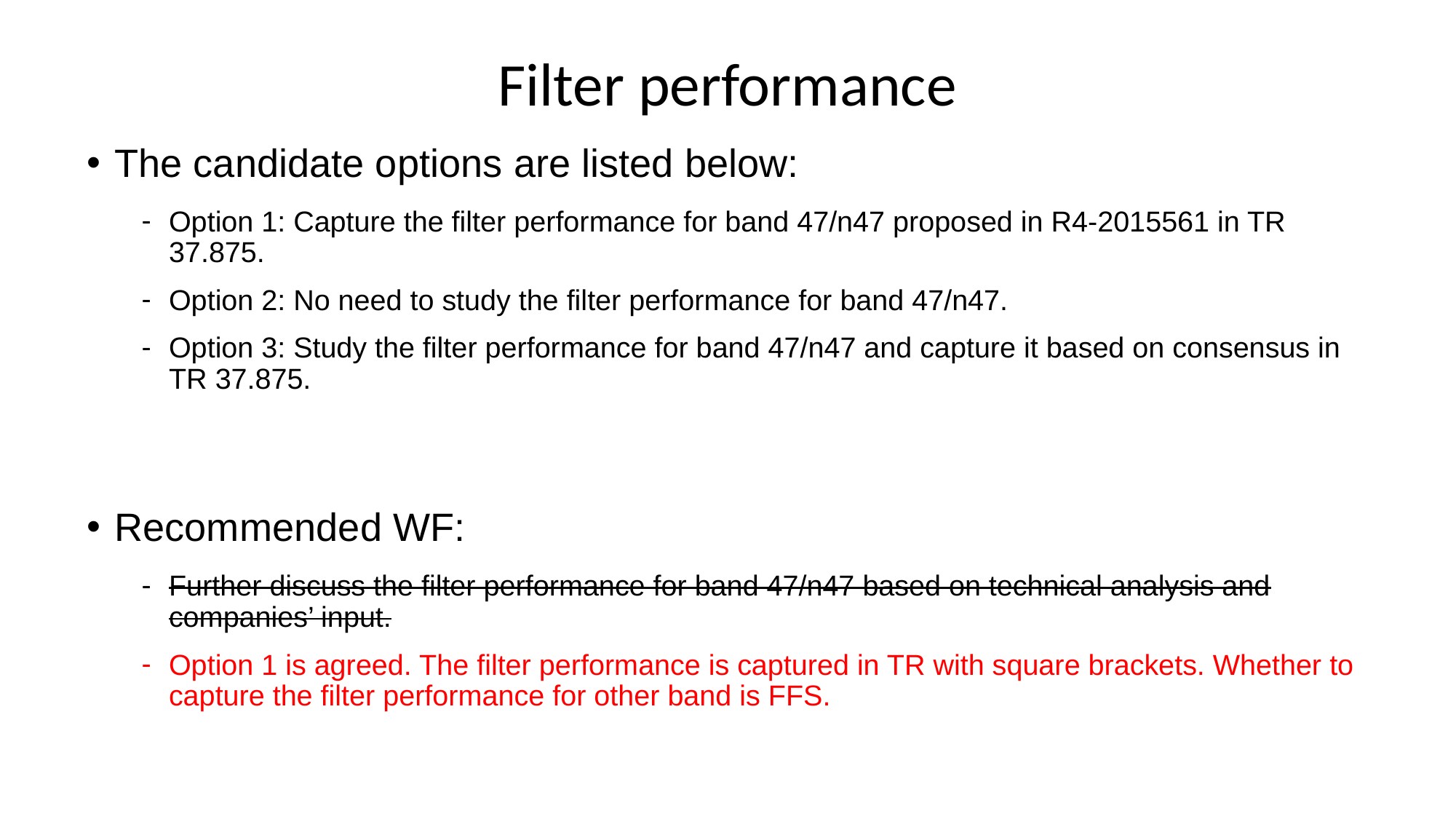

# Filter performance
The candidate options are listed below:
Option 1: Capture the filter performance for band 47/n47 proposed in R4-2015561 in TR 37.875.
Option 2: No need to study the filter performance for band 47/n47.
Option 3: Study the filter performance for band 47/n47 and capture it based on consensus in TR 37.875.

Recommended WF:
Further discuss the filter performance for band 47/n47 based on technical analysis and companies’ input.
Option 1 is agreed. The filter performance is captured in TR with square brackets. Whether to capture the filter performance for other band is FFS.